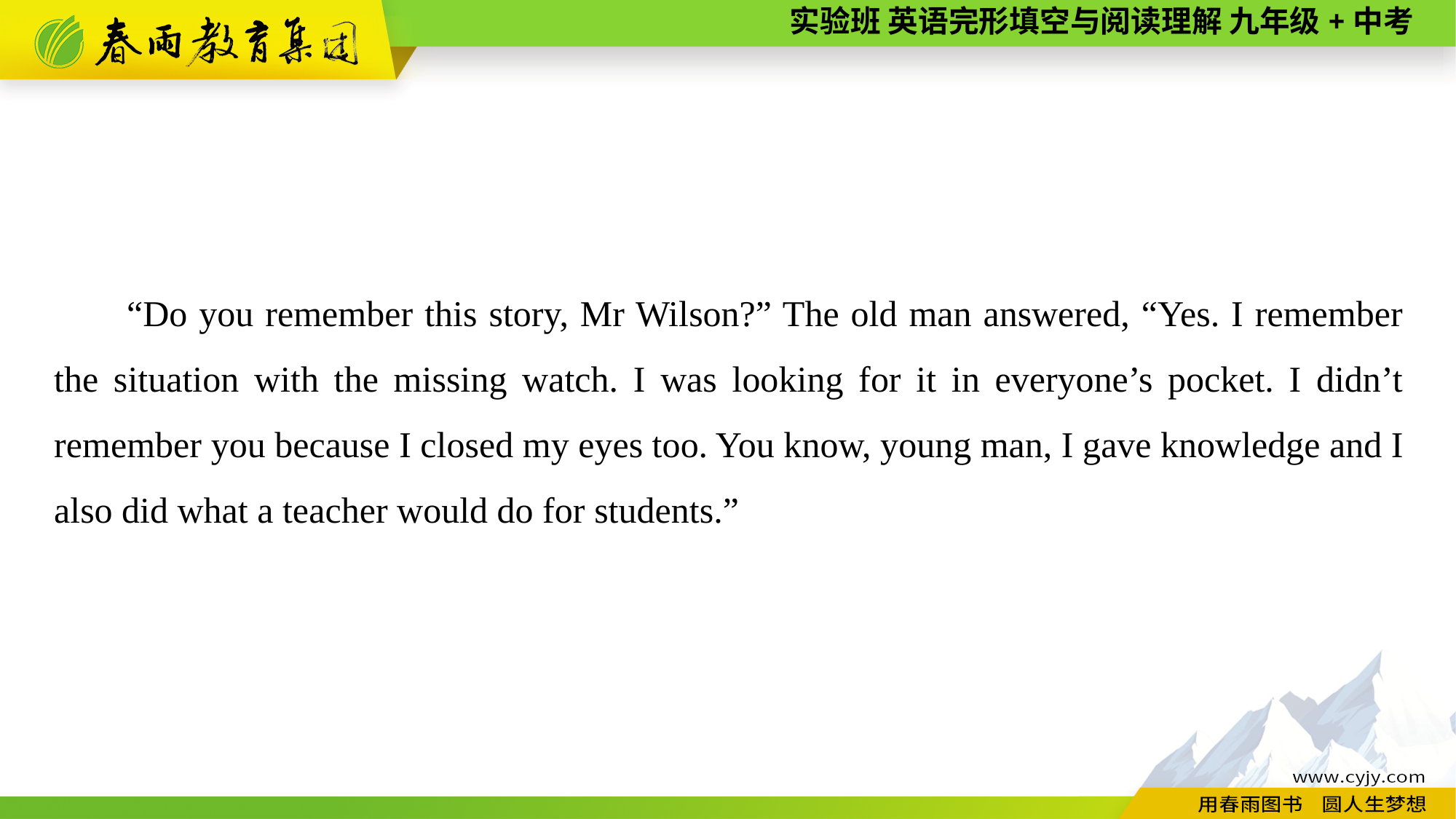

“Do you remember this story, Mr Wilson?” The old man answered, “Yes. I remember the situation with the missing watch. I was looking for it in everyone’s pocket. I didn’t remember you because I closed my eyes too. You know, young man, I gave knowledge and I also did what a teacher would do for students.”